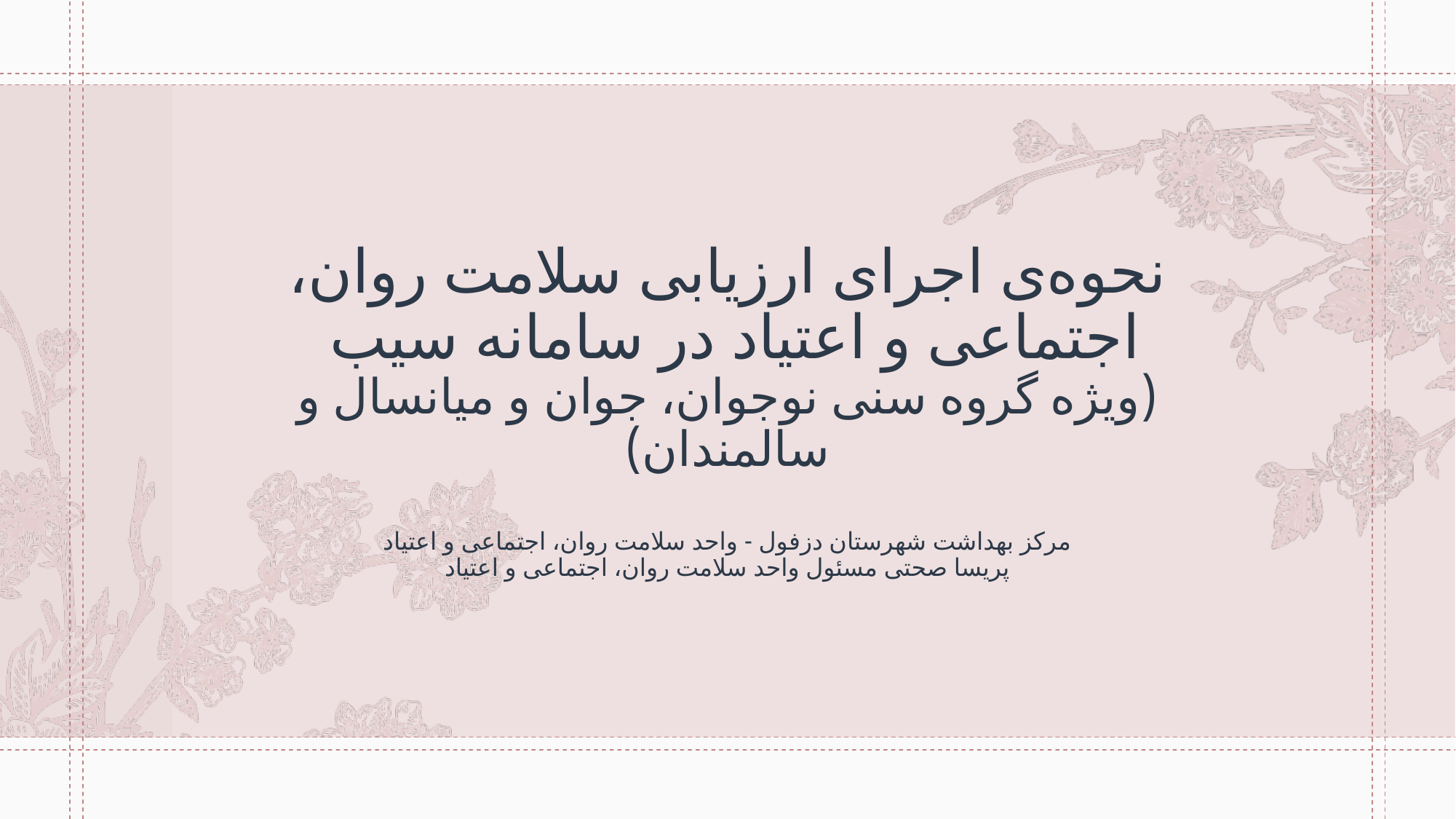

# نحوه‌ی اجرای ارزیابی سلامت روان، اجتماعی و اعتیاد در سامانه سیب (ویژه گروه سنی نوجوان، جوان و میانسال و سالمندان) مرکز بهداشت شهرستان دزفول - واحد سلامت روان، اجتماعی و اعتیاد پریسا صحتی مسئول واحد سلامت روان، اجتماعی و اعتیاد